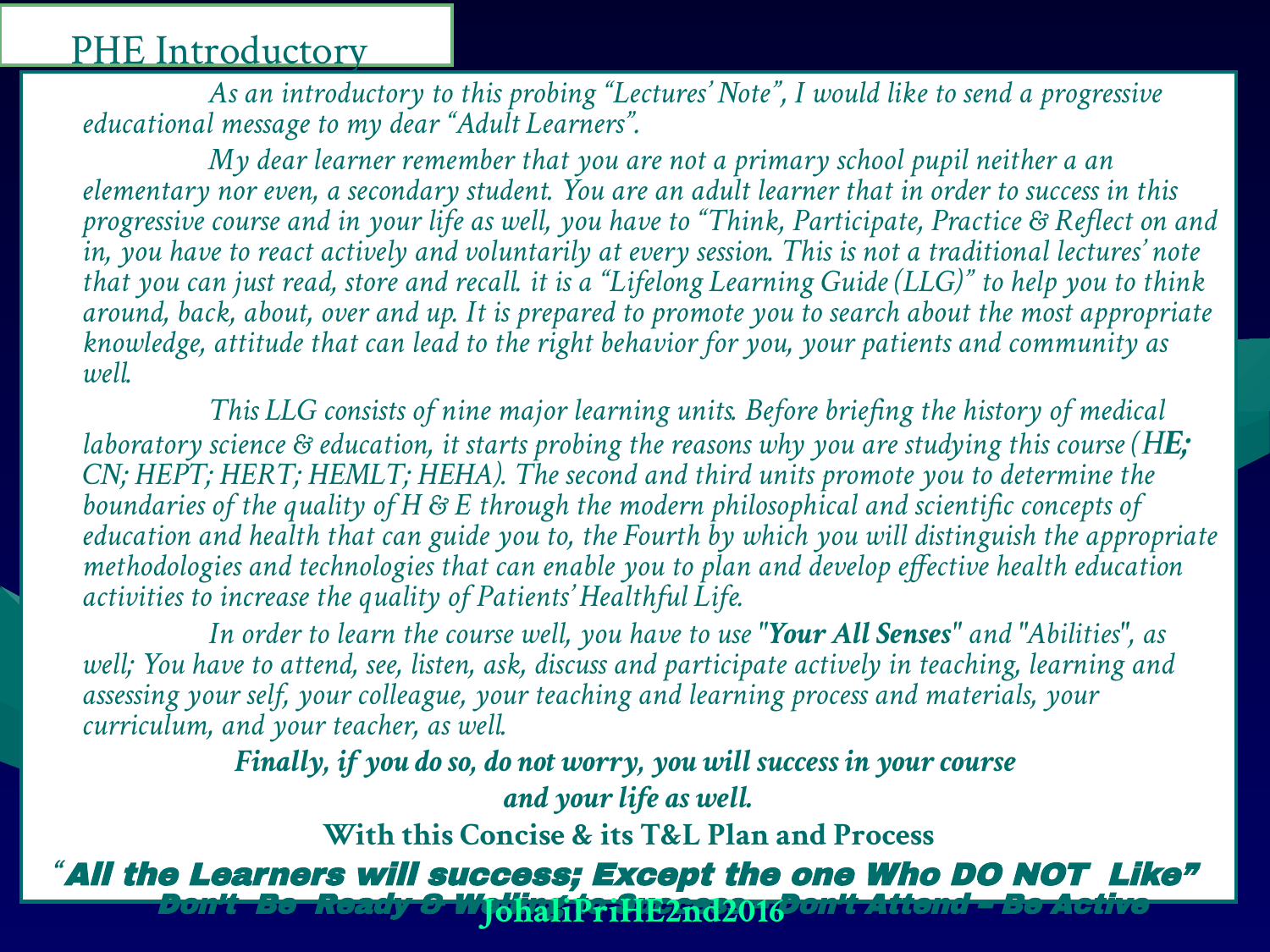

# PHE Introductory
		As an introductory to this probing “Lectures’ Note”, I would like to send a progressive educational message to my dear “Adult Learners”.
		My dear learner remember that you are not a primary school pupil neither a an elementary nor even, a secondary student. You are an adult learner that in order to success in this progressive course and in your life as well, you have to “Think, Participate, Practice & Reflect on and in, you have to react actively and voluntarily at every session. This is not a traditional lectures’ note that you can just read, store and recall. it is a “Lifelong Learning Guide (LLG)” to help you to think around, back, about, over and up. It is prepared to promote you to search about the most appropriate knowledge, attitude that can lead to the right behavior for you, your patients and community as well.
		This LLG consists of nine major learning units. Before briefing the history of medical laboratory science & education, it starts probing the reasons why you are studying this course (HE; CN; HEPT; HERT; HEMLT; HEHA). The second and third units promote you to determine the boundaries of the quality of H & E through the modern philosophical and scientific concepts of education and health that can guide you to, the Fourth by which you will distinguish the appropriate methodologies and technologies that can enable you to plan and develop effective health education activities to increase the quality of Patients’ Healthful Life.
		In order to learn the course well, you have to use "Your All Senses" and "Abilities", as well; You have to attend, see, listen, ask, discuss and participate actively in teaching, learning and assessing your self, your colleague, your teaching and learning process and materials, your curriculum, and your teacher, as well.
Finally, if you do so, do not worry, you will success in your course
and your life as well.
With this Concise & its T&L Plan and Process
“All the Learners will success; Except the one Who DO NOT  Like”  Don’t  Be  Ready & Welling to Success – Don’t Attend – Be Active
JohaliPriHE2nd2016